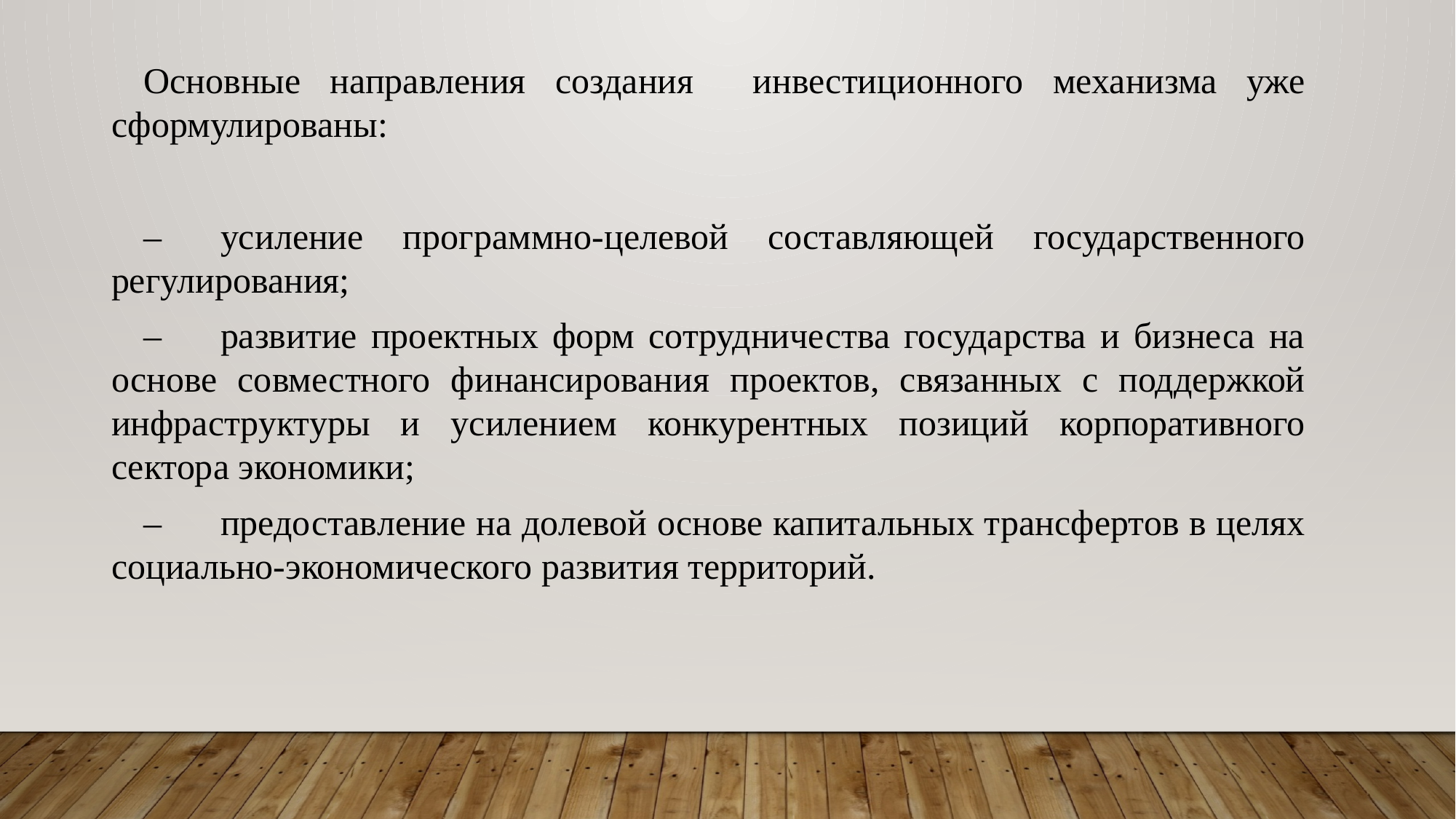

Основные направления создания  инвестиционного механизма уже сформулированы:

–	усиление программно-целевой составляющей государственного регулирования;
–	развитие проектных форм сотрудничества государства и бизнеса на основе совместного финансирования проектов, связанных с поддержкой инфраструктуры и усилением конкурентных позиций корпоративного сектора экономики;
–	предоставление на долевой основе капитальных трансфертов в целях социально-экономического развития территорий.